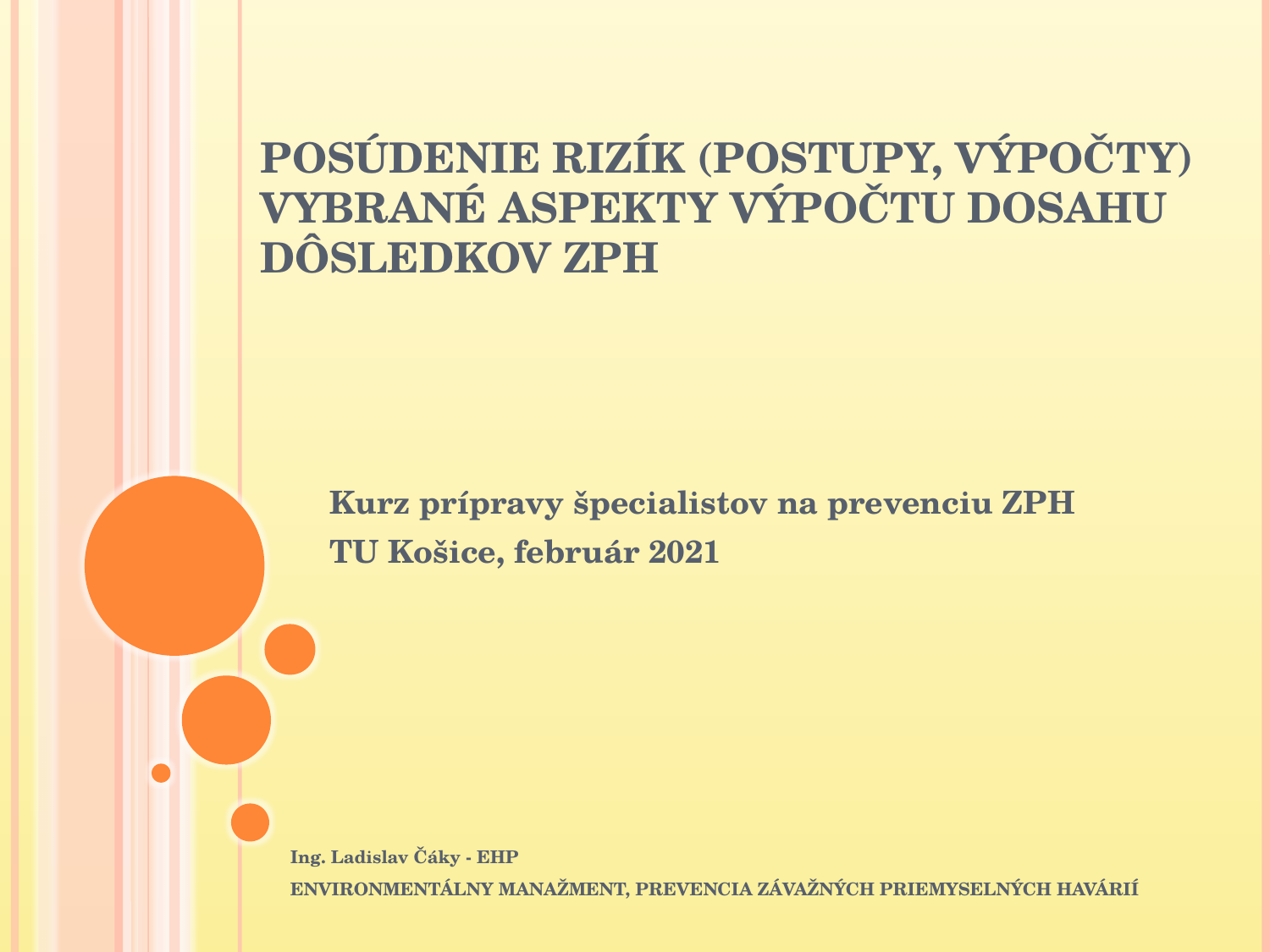

# Posúdenie rizík (postupy, výpočty) Vybrané aspekty výpočtu dosahu dôsledkov ZPH
Kurz prípravy špecialistov na prevenciu ZPH
TU Košice, február 2021
Ing. Ladislav Čáky - EHP
Environmentálny manaŽment, prevencia závažných priemyselných havárií